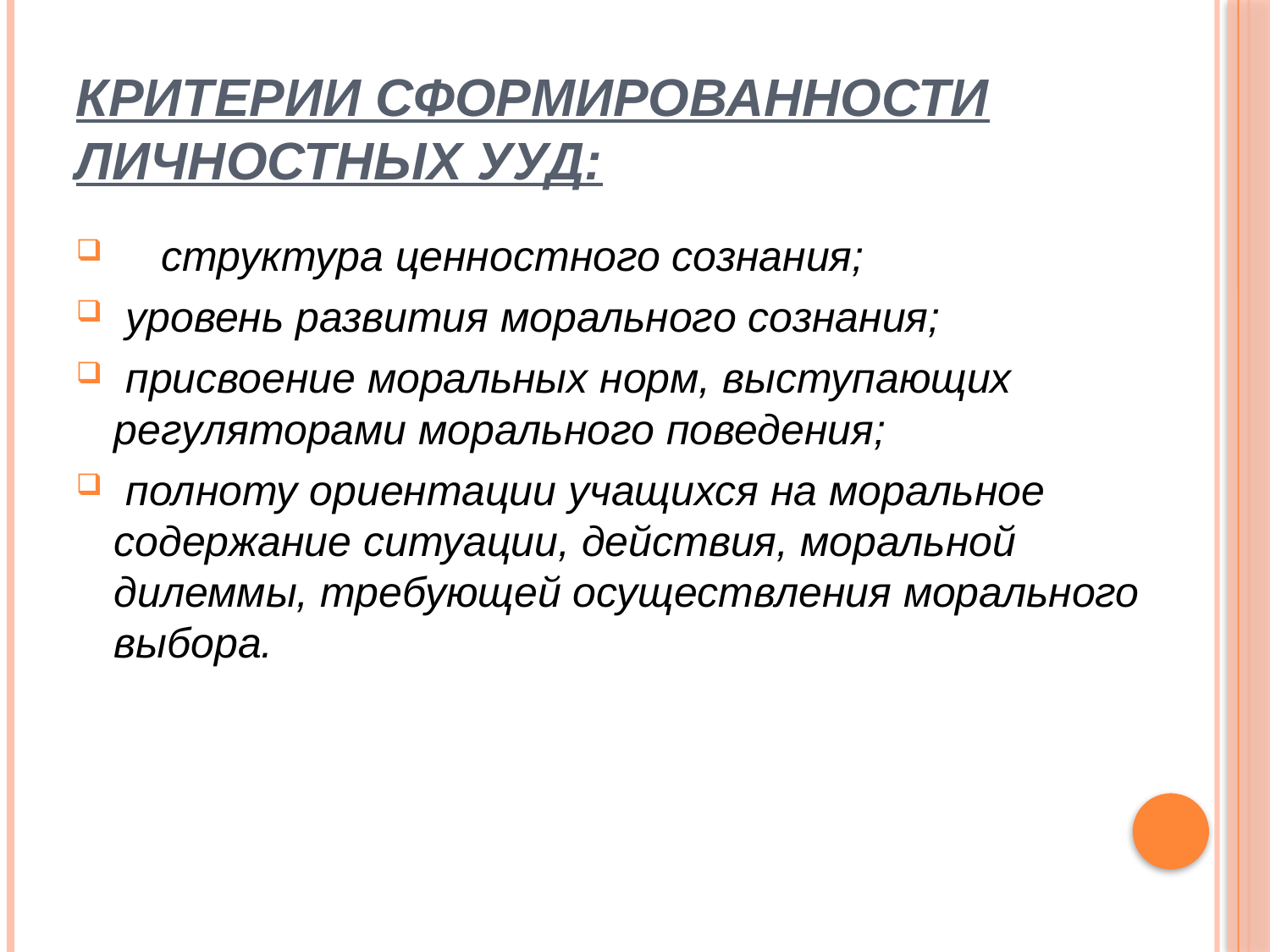

# Критерии сформированности личностных УУД:
    структура ценностного сознания;
 уровень развития морального сознания;
 присвоение моральных норм, выступающих регуляторами морального поведения;
 полноту ориентации учащихся на моральное содержание ситуации, действия, моральной дилеммы, требующей осуществления морального выбора.